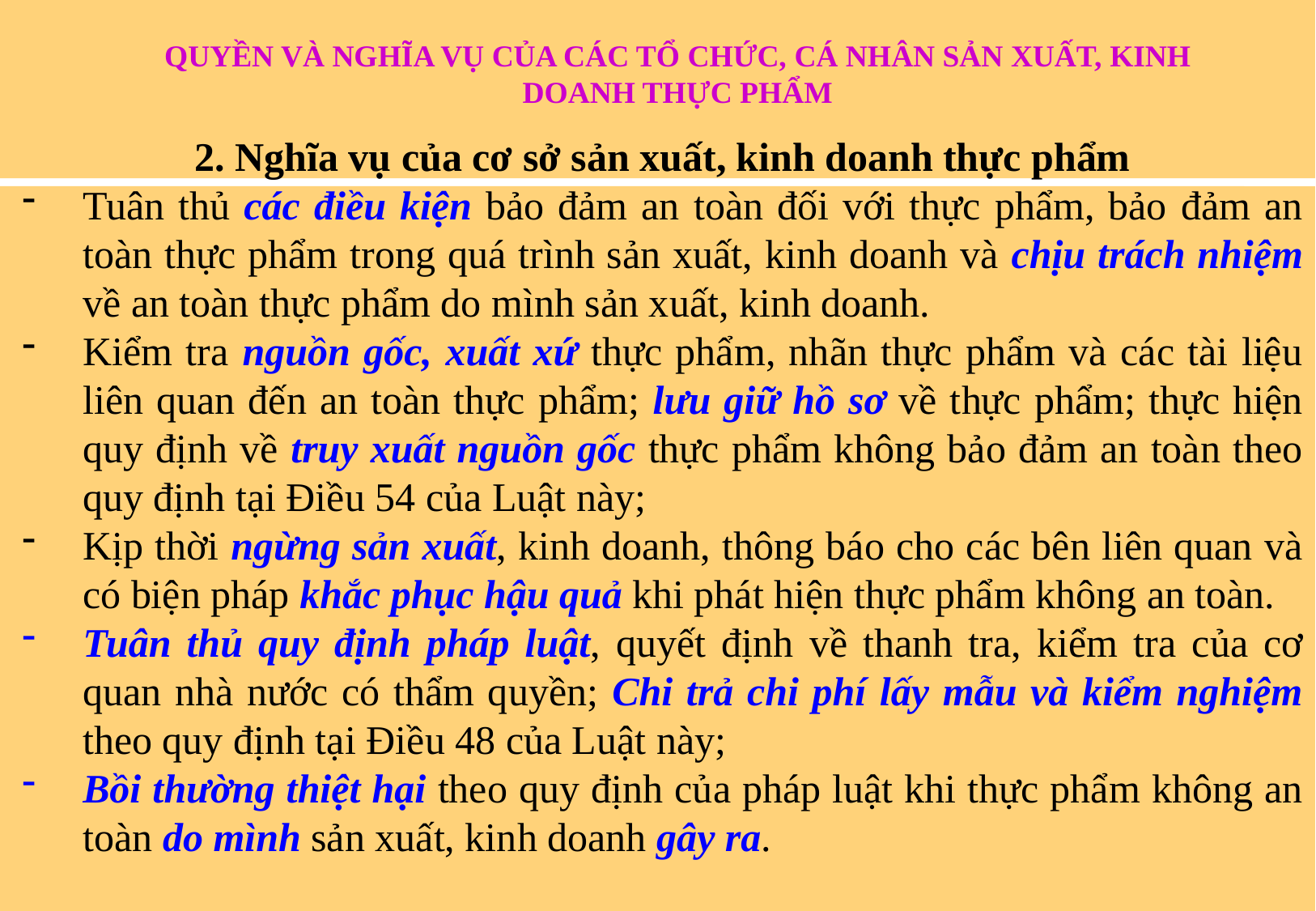

QUYỀN VÀ NGHĨA VỤ CỦA CÁC TỔ CHỨC, CÁ NHÂN SẢN XUẤT, KINH DOANH THỰC PHẨM
2. Nghĩa vụ của cơ sở sản xuất, kinh doanh thực phẩm
Tuân thủ các điều kiện bảo đảm an toàn đối với thực phẩm, bảo đảm an toàn thực phẩm trong quá trình sản xuất, kinh doanh và chịu trách nhiệm về an toàn thực phẩm do mình sản xuất, kinh doanh.
Kiểm tra nguồn gốc, xuất xứ thực phẩm, nhãn thực phẩm và các tài liệu liên quan đến an toàn thực phẩm; lưu giữ hồ sơ về thực phẩm; thực hiện quy định về truy xuất nguồn gốc thực phẩm không bảo đảm an toàn theo quy định tại Điều 54 của Luật này;
Kịp thời ngừng sản xuất, kinh doanh, thông báo cho các bên liên quan và có biện pháp khắc phục hậu quả khi phát hiện thực phẩm không an toàn.
Tuân thủ quy định pháp luật, quyết định về thanh tra, kiểm tra của cơ quan nhà nước có thẩm quyền; Chi trả chi phí lấy mẫu và kiểm nghiệm theo quy định tại Điều 48 của Luật này;
Bồi thường thiệt hại theo quy định của pháp luật khi thực phẩm không an toàn do mình sản xuất, kinh doanh gây ra.